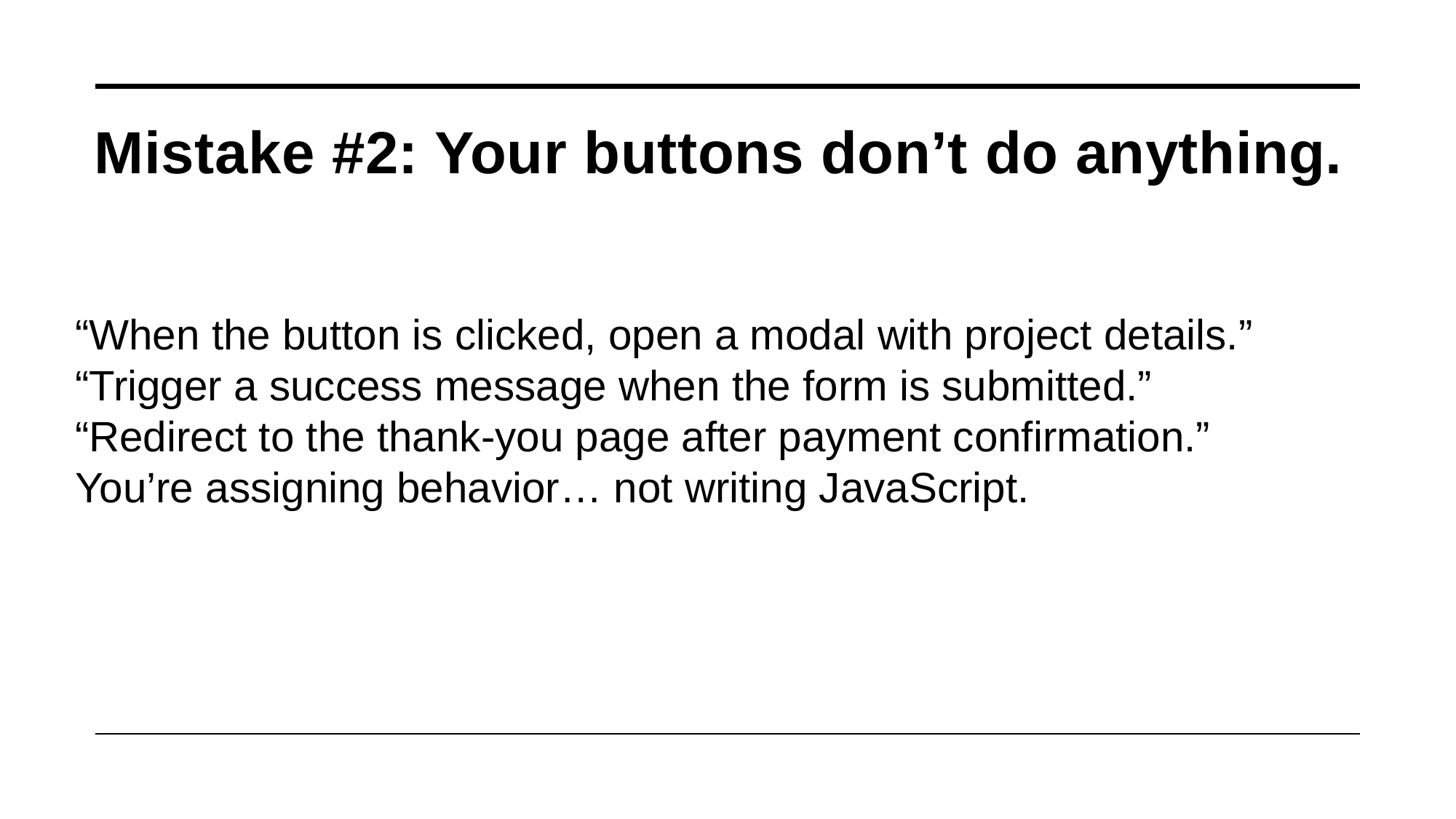

# Mistake #2: Your buttons don’t do anything.
“When the button is clicked, open a modal with project details.”
“Trigger a success message when the form is submitted.”
“Redirect to the thank-you page after payment confirmation.”
You’re assigning behavior… not writing JavaScript.